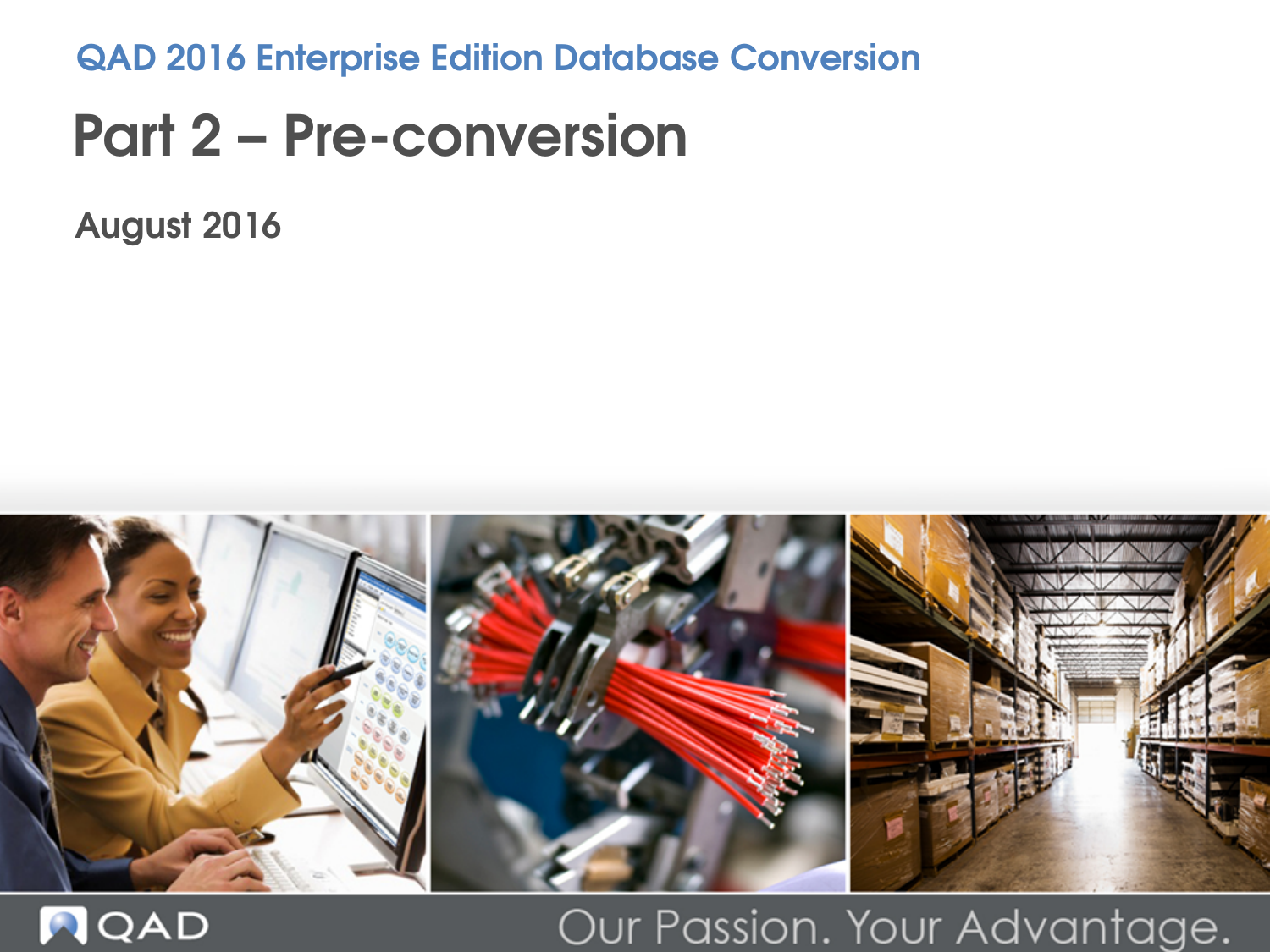

QAD 2016 Enterprise Edition Database Conversion
# Part 2 – Pre-conversion
August 2016